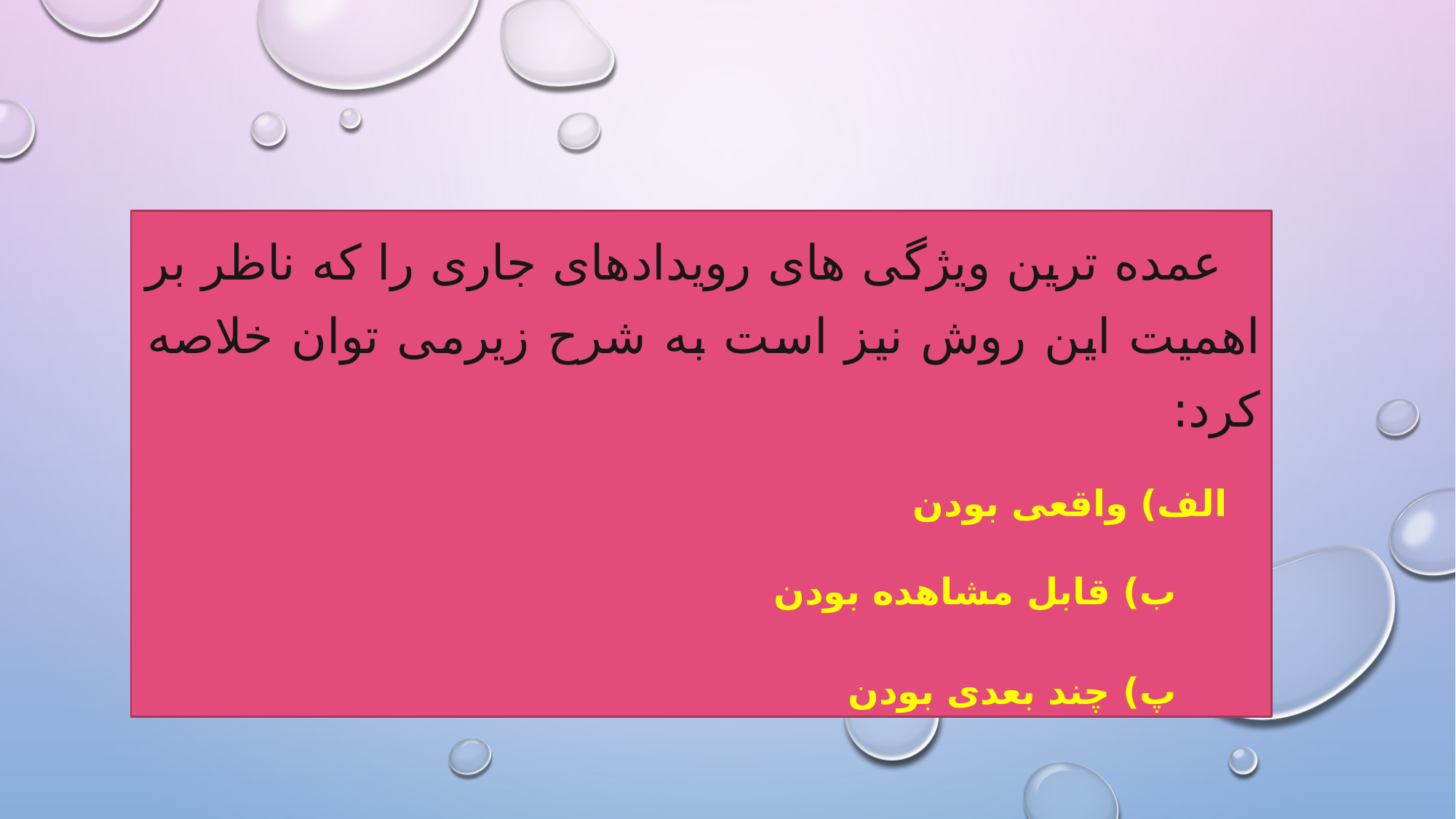

عمده ترين ويژگی های رويدادهای جاری را که ناظر بر اهميت اين روش نيز است به شرح زيرمی توان خلاصه کرد:
الف) واقعی بودن
    ب) قابل مشاهده بودن
    پ) چند بعدی بودن